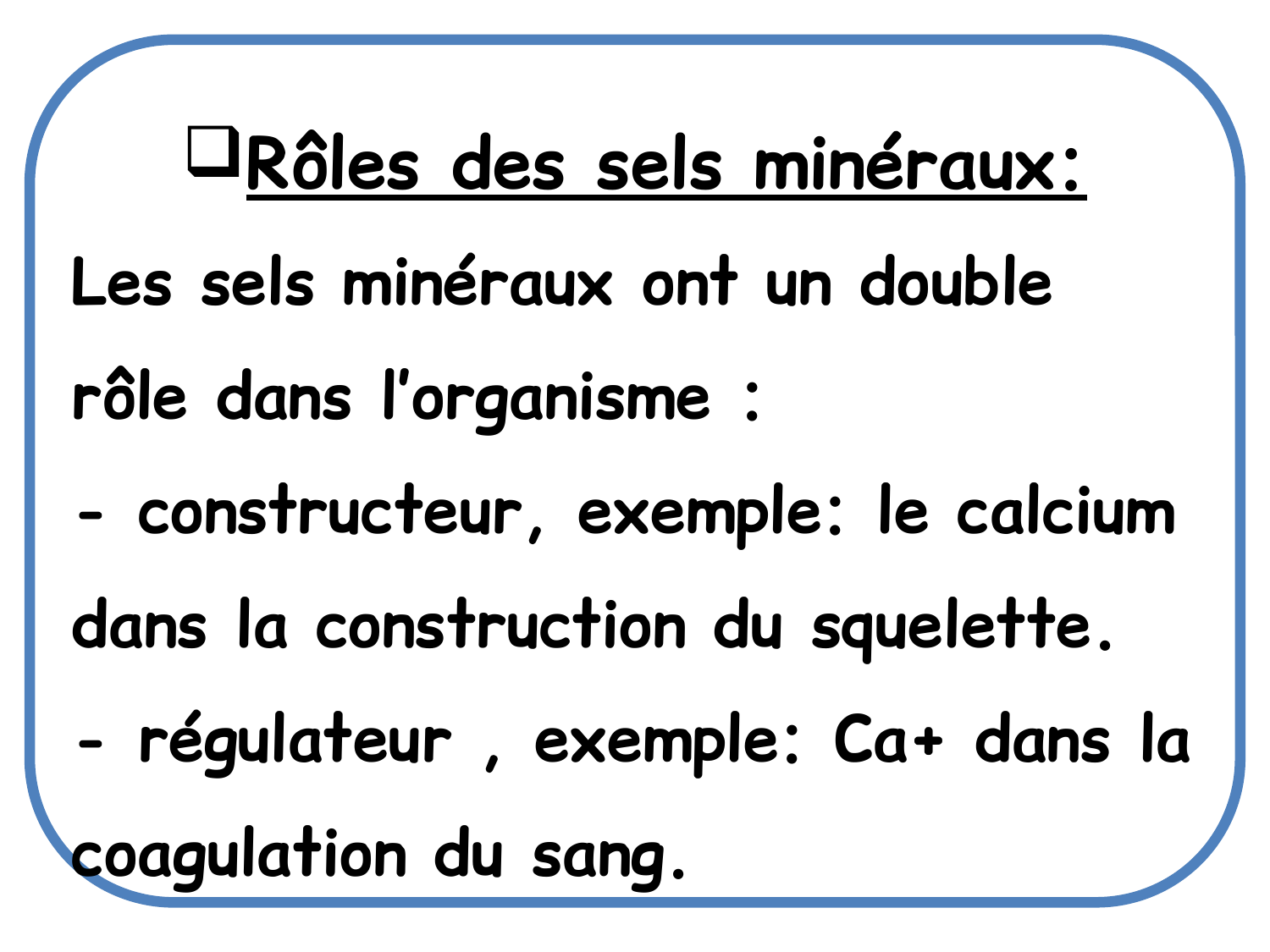

Rôles des sels minéraux:
Les sels minéraux ont un double rôle dans l’organisme :
- constructeur, exemple: le calcium dans la construction du squelette.
- régulateur , exemple: Ca+ dans la coagulation du sang.